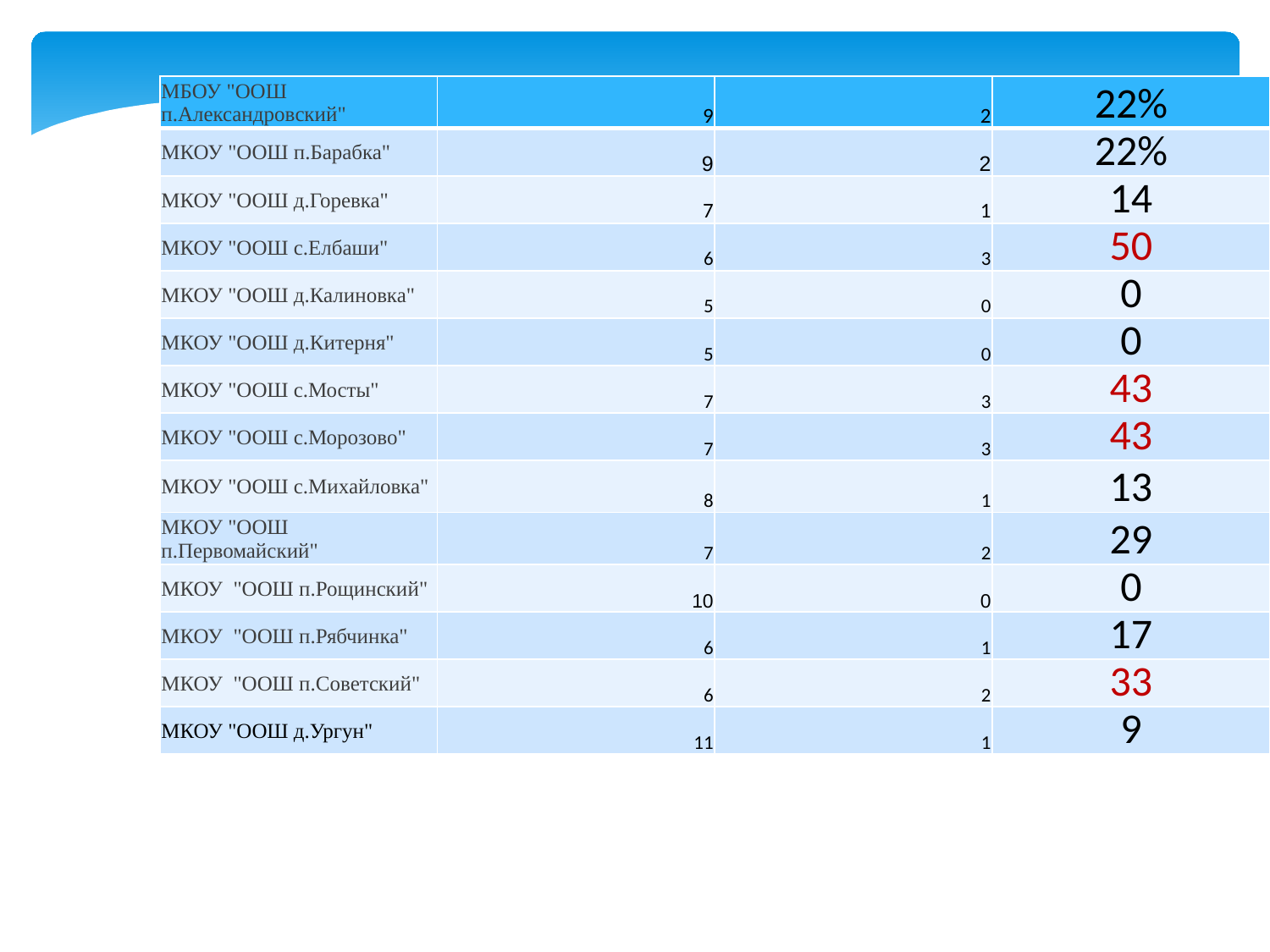

| МБОУ "ООШ п.Александровский" | 9 | 2 | 22% |
| --- | --- | --- | --- |
| МКОУ "ООШ п.Барабка" | 9 | 2 | 22% |
| МКОУ "ООШ д.Горевка" | 7 | 1 | 14 |
| МКОУ "ООШ с.Елбаши" | 6 | 3 | 50 |
| МКОУ "ООШ д.Калиновка" | 5 | 0 | 0 |
| МКОУ "ООШ д.Китерня" | 5 | 0 | 0 |
| МКОУ "ООШ с.Мосты" | 7 | 3 | 43 |
| МКОУ "ООШ с.Морозово" | 7 | 3 | 43 |
| МКОУ "ООШ с.Михайловка" | 8 | 1 | 13 |
| МКОУ "ООШ п.Первомайский" | 7 | 2 | 29 |
| МКОУ "ООШ п.Рощинский" | 10 | 0 | 0 |
| МКОУ "ООШ п.Рябчинка" | 6 | 1 | 17 |
| МКОУ "ООШ п.Советский" | 6 | 2 | 33 |
| МКОУ "ООШ д.Ургун" | 11 | 1 | 9 |